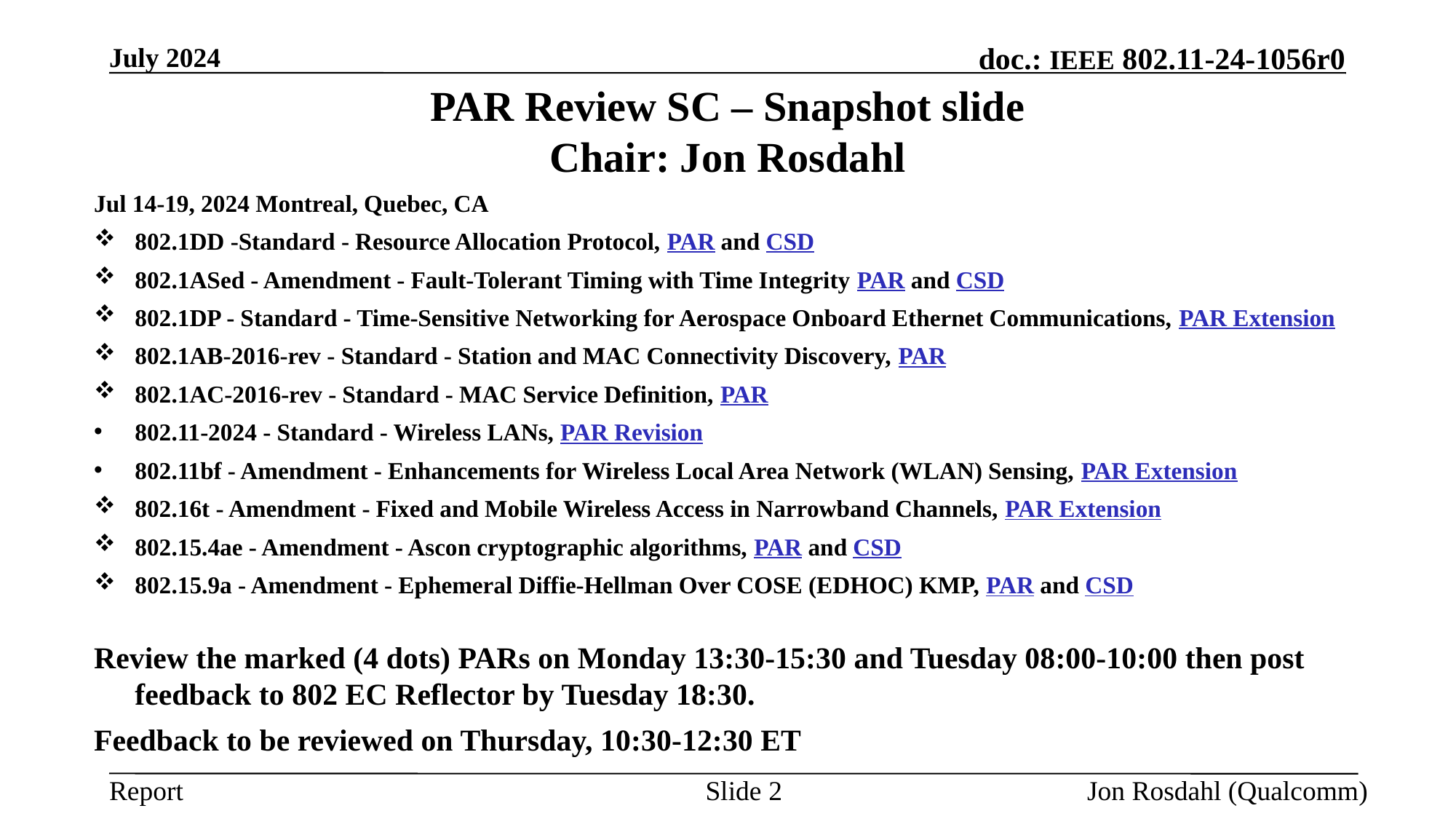

July 2024
# PAR Review SC – Snapshot slide Chair: Jon Rosdahl
Jul 14-19, 2024 Montreal, Quebec, CA
802.1DD -Standard - Resource Allocation Protocol, PAR and CSD
802.1ASed - Amendment - Fault-Tolerant Timing with Time Integrity PAR and CSD
802.1DP - Standard - Time-Sensitive Networking for Aerospace Onboard Ethernet Communications, PAR Extension
802.1AB-2016-rev - Standard - Station and MAC Connectivity Discovery, PAR
802.1AC-2016-rev - Standard - MAC Service Definition, PAR
802.11-2024 - Standard - Wireless LANs, PAR Revision
802.11bf - Amendment - Enhancements for Wireless Local Area Network (WLAN) Sensing, PAR Extension
802.16t - Amendment - Fixed and Mobile Wireless Access in Narrowband Channels, PAR Extension
802.15.4ae - Amendment - Ascon cryptographic algorithms, PAR and CSD
802.15.9a - Amendment - Ephemeral Diffie-Hellman Over COSE (EDHOC) KMP, PAR and CSD

Review the marked (4 dots) PARs on Monday 13:30-15:30 and Tuesday 08:00-10:00 then post feedback to 802 EC Reflector by Tuesday 18:30.
Feedback to be reviewed on Thursday, 10:30-12:30 ET
Slide 2
Jon Rosdahl (Qualcomm)